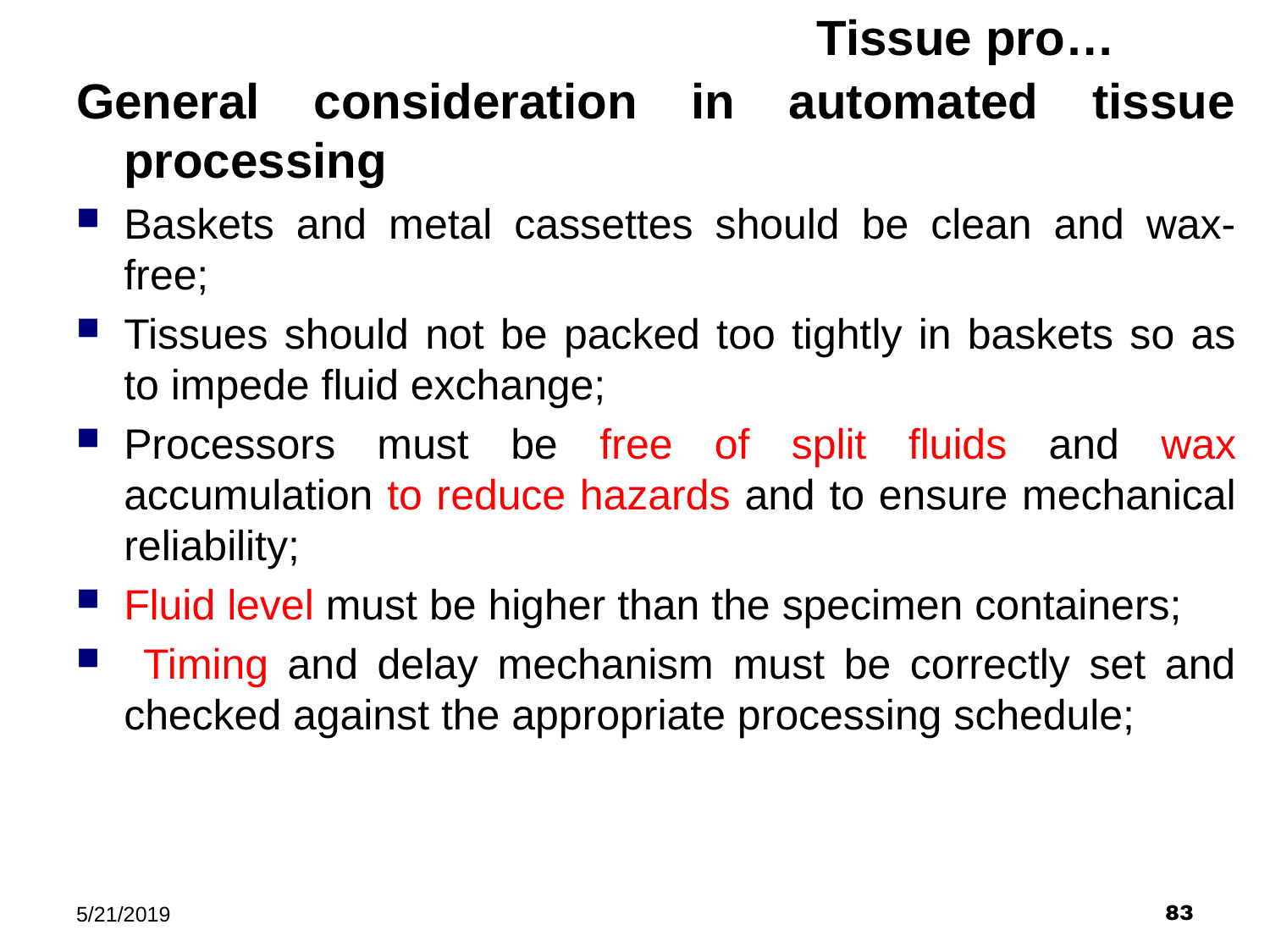

Tissue pro…
General consideration in automated tissue processing
Baskets and metal cassettes should be clean and wax-free;
Tissues should not be packed too tightly in baskets so as to impede fluid exchange;
Processors must be free of split fluids and wax accumulation to reduce hazards and to ensure mechanical reliability;
Fluid level must be higher than the specimen containers;
 Timing and delay mechanism must be correctly set and checked against the appropriate processing schedule;
5/21/2019
83